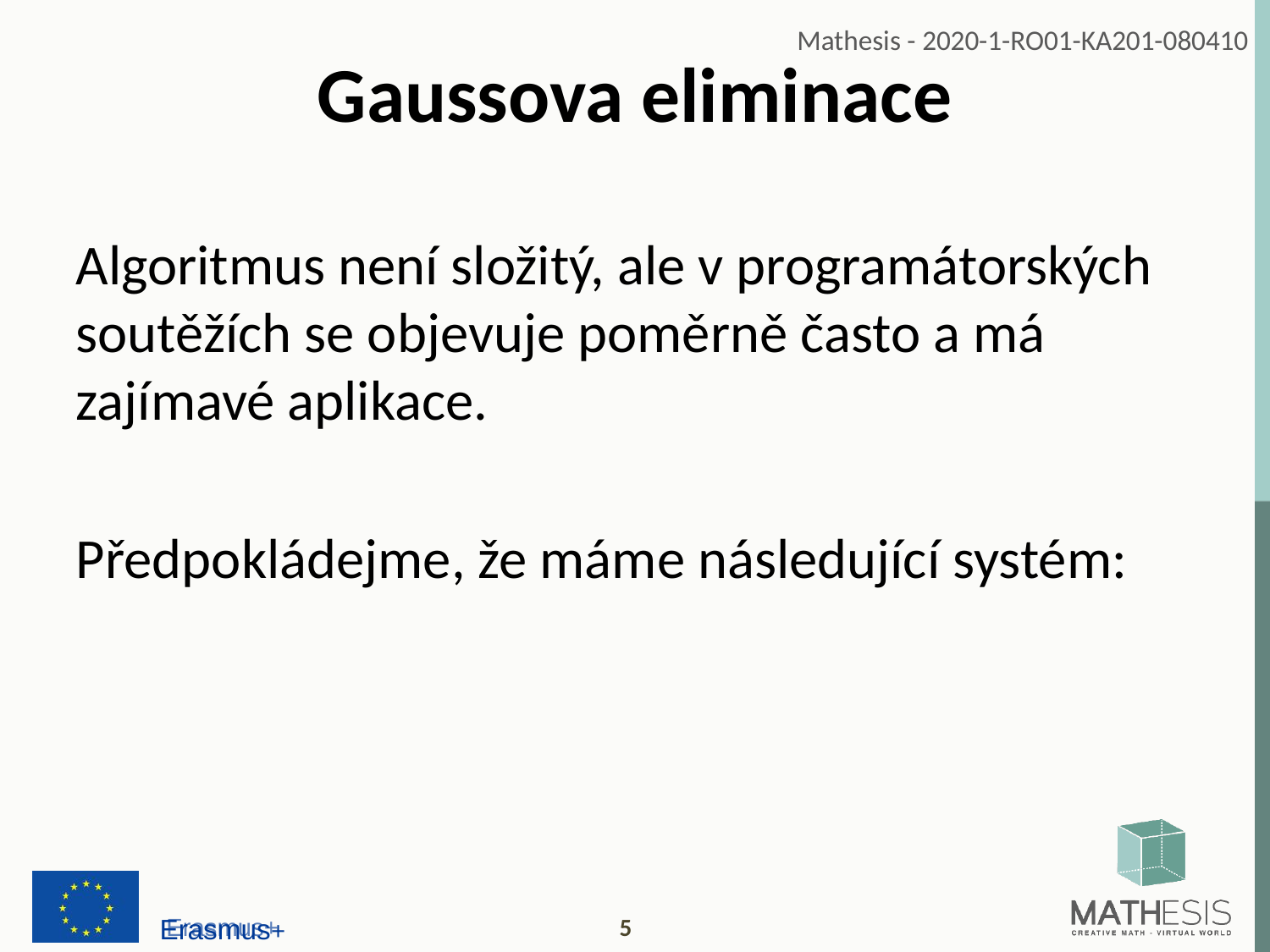

# Gaussova eliminace
Algoritmus není složitý, ale v programátorských soutěžích se objevuje poměrně často a má zajímavé aplikace.

Předpokládejme, že máme následující systém: